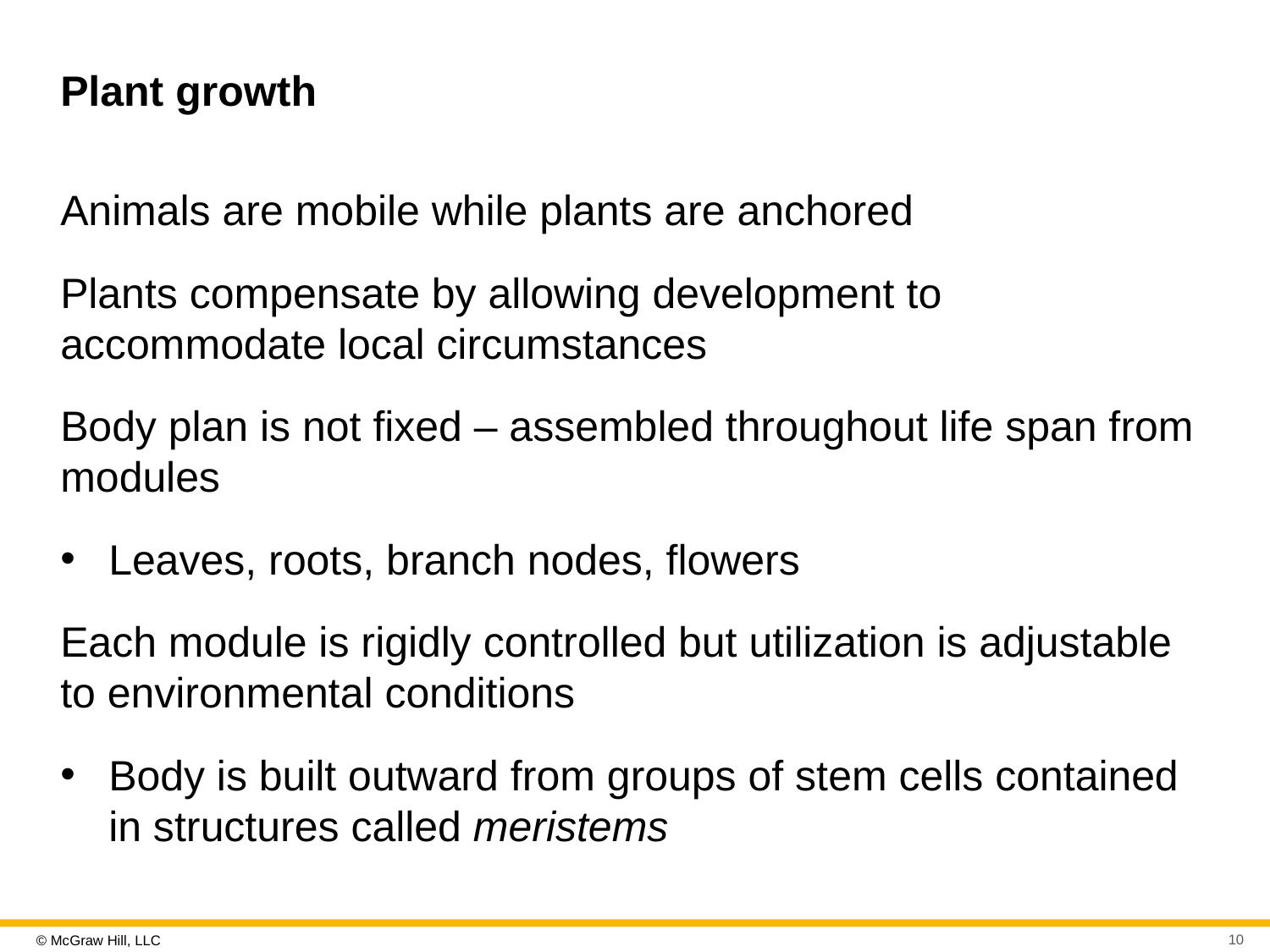

# Plant growth
Animals are mobile while plants are anchored
Plants compensate by allowing development to accommodate local circumstances
Body plan is not fixed – assembled throughout life span from modules
Leaves, roots, branch nodes, flowers
Each module is rigidly controlled but utilization is adjustable to environmental conditions
Body is built outward from groups of stem cells contained in structures called meristems
10